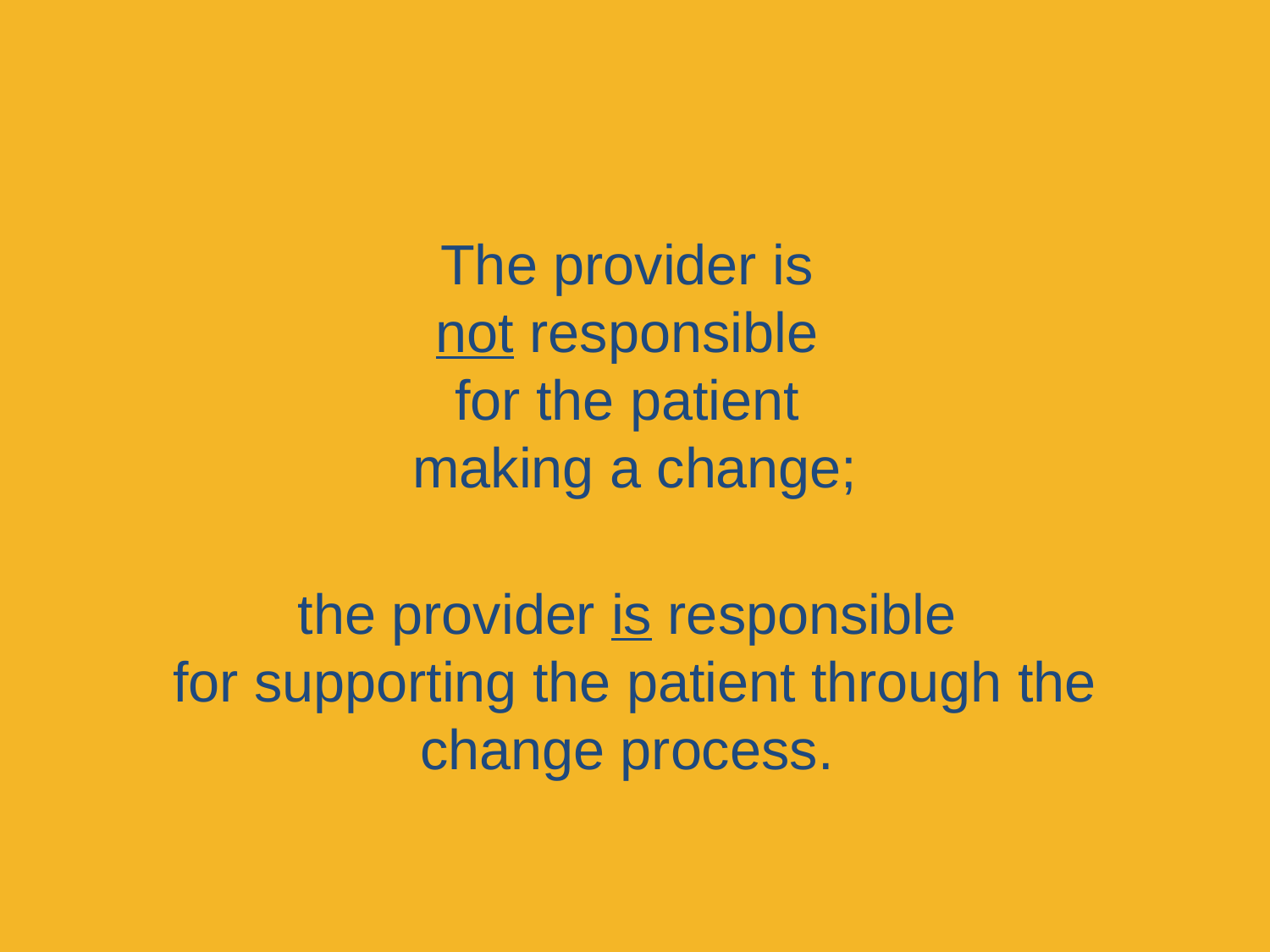

#
The provider is
not responsible
for the patient
making a change;
the provider is responsible
for supporting the patient through the change process.